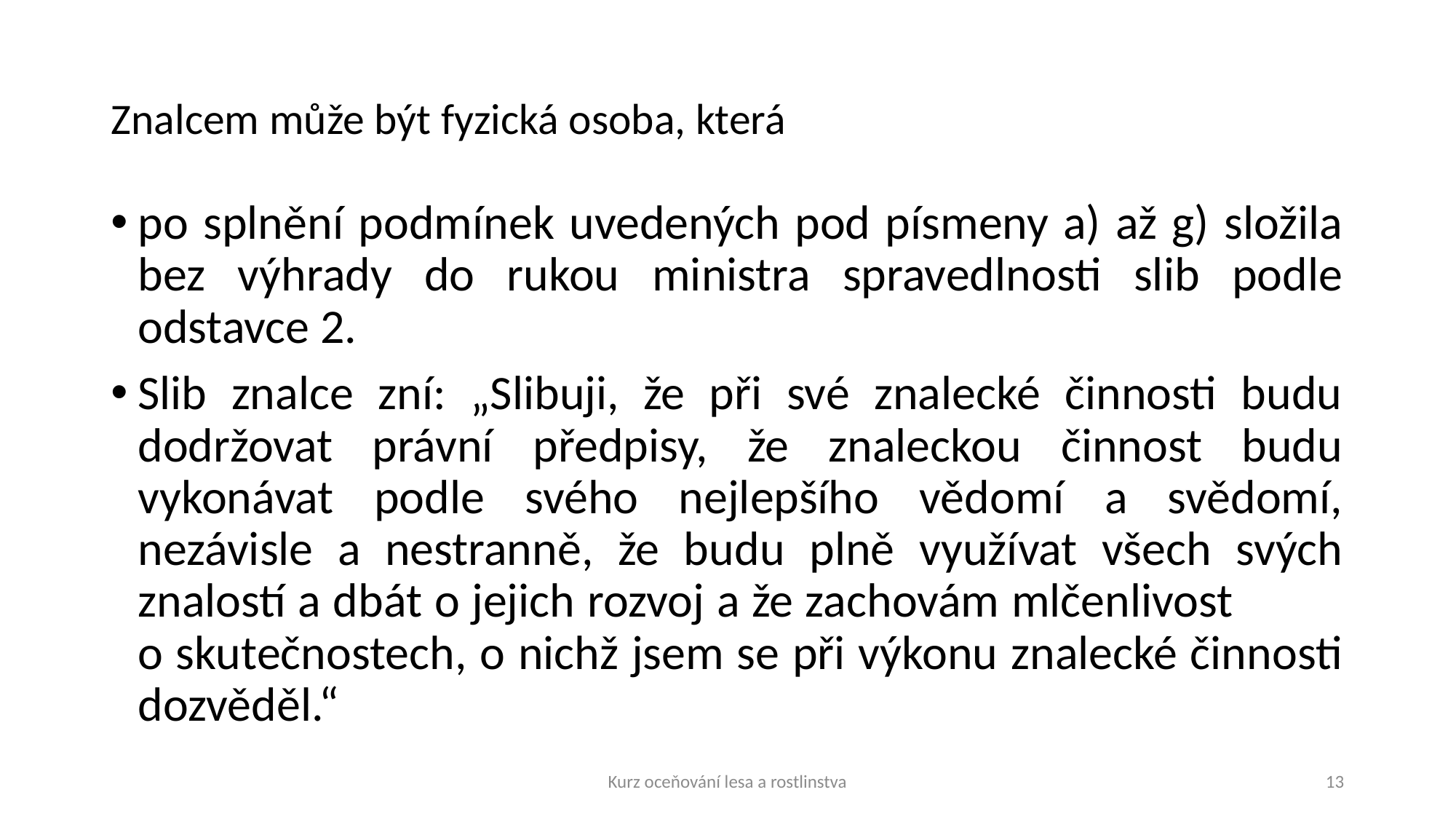

# Znalcem může být fyzická osoba, která
po splnění podmínek uvedených pod písmeny a) až g) složila bez výhrady do rukou ministra spravedlnosti slib podle odstavce 2.
Slib znalce zní: „Slibuji, že při své znalecké činnosti budu dodržovat právní předpisy, že znaleckou činnost budu vykonávat podle svého nejlepšího vědomí a svědomí, nezávisle a nestranně, že budu plně využívat všech svých znalostí a dbát o jejich rozvoj a že zachovám mlčenlivost          o skutečnostech, o nichž jsem se při výkonu znalecké činnosti dozvěděl.“

Kurz oceňování lesa a rostlinstva
13